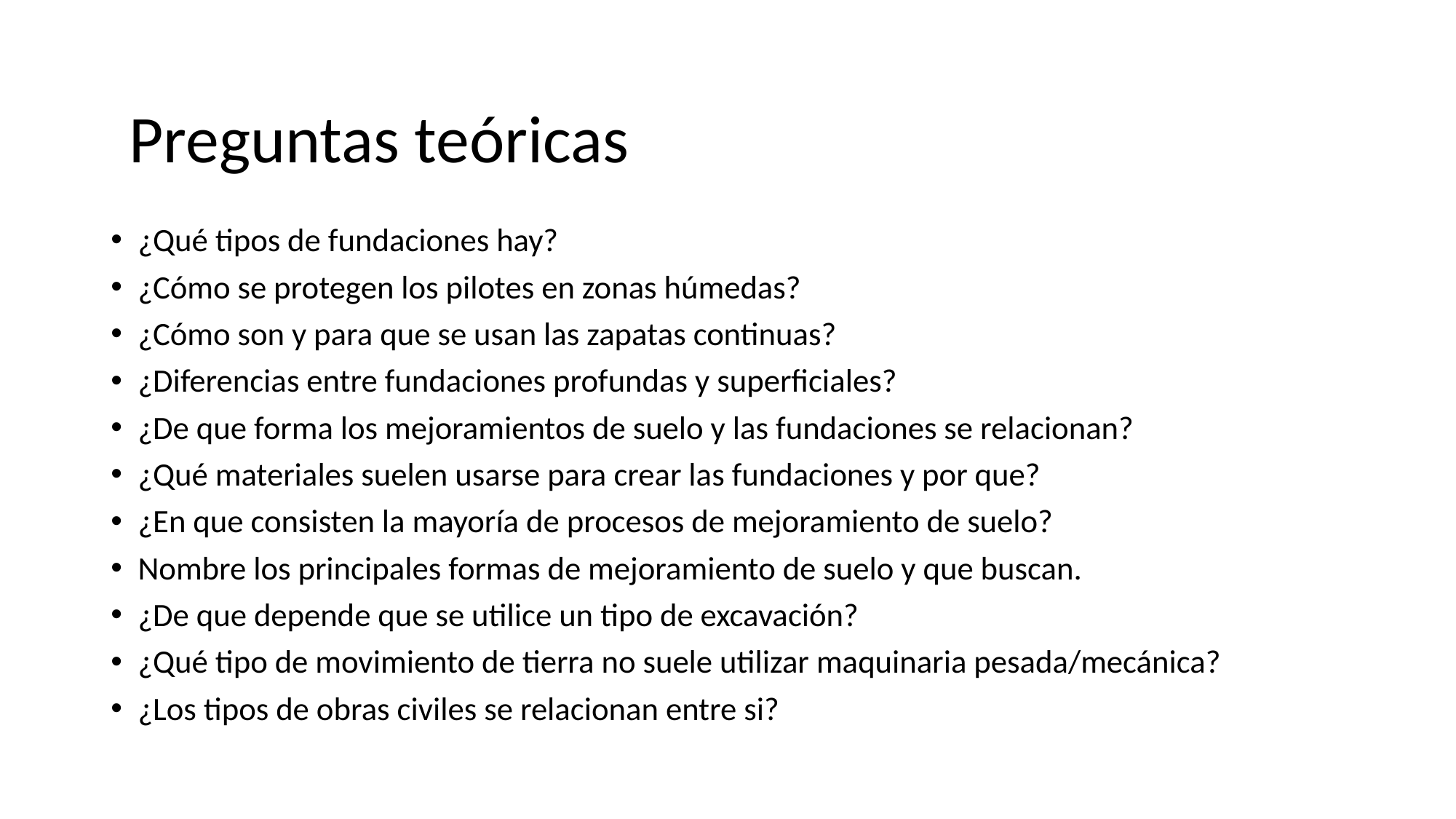

Preguntas teóricas
¿Qué tipos de fundaciones hay?
¿Cómo se protegen los pilotes en zonas húmedas?
¿Cómo son y para que se usan las zapatas continuas?
¿Diferencias entre fundaciones profundas y superficiales?
¿De que forma los mejoramientos de suelo y las fundaciones se relacionan?
¿Qué materiales suelen usarse para crear las fundaciones y por que?
¿En que consisten la mayoría de procesos de mejoramiento de suelo?
Nombre los principales formas de mejoramiento de suelo y que buscan.
¿De que depende que se utilice un tipo de excavación?
¿Qué tipo de movimiento de tierra no suele utilizar maquinaria pesada/mecánica?
¿Los tipos de obras civiles se relacionan entre si?